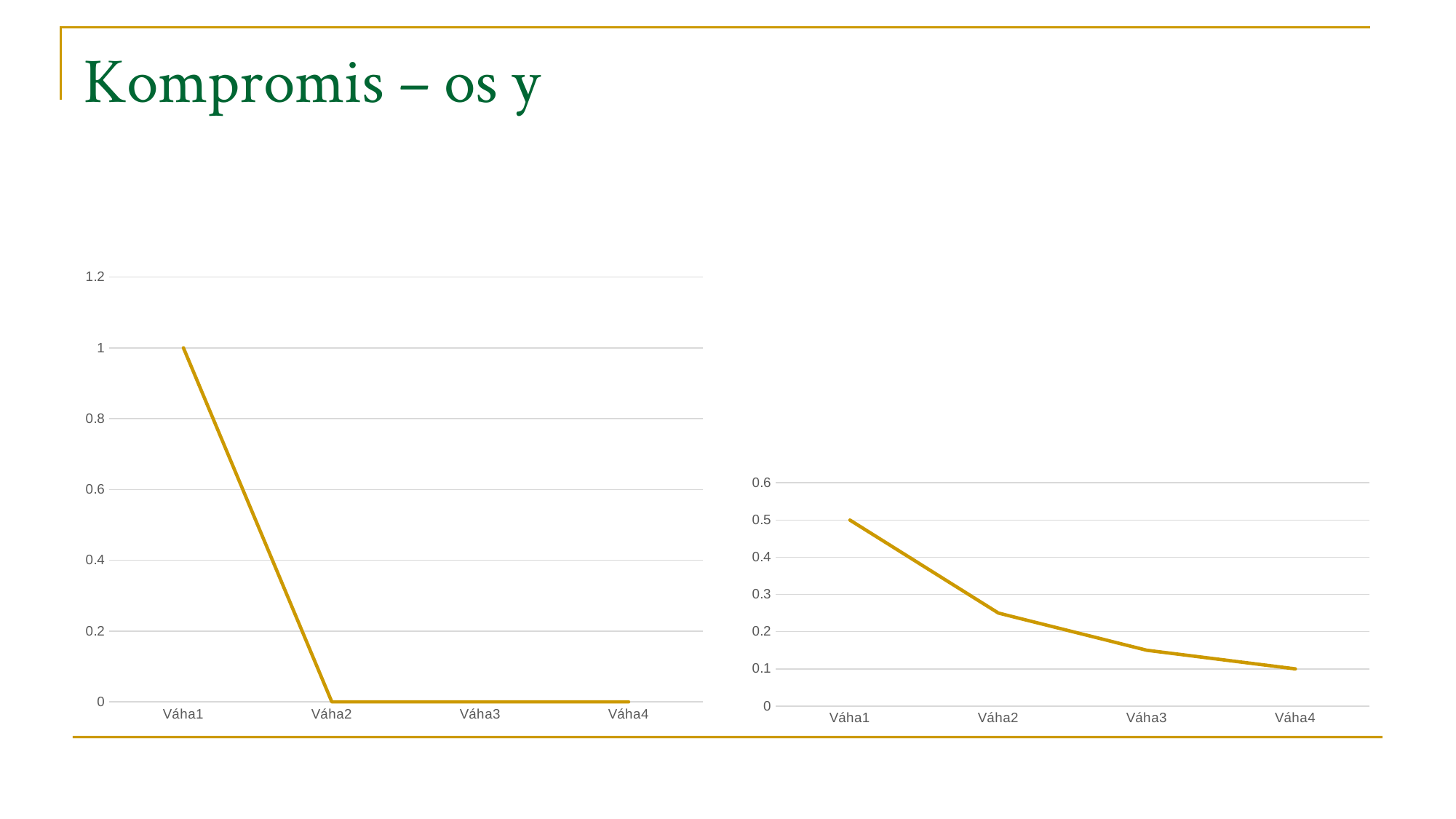

# Kompromis – os y

### Chart

| Category |  |
|---|---|
| Váha1 | 1.0 |
| Váha2 | 0.0 |
| Váha3 | 0.0 |
| Váha4 | 0.0 |

### Chart

| Category |  |
|---|---|
| Váha1 | 0.5 |
| Váha2 | 0.25 |
| Váha3 | 0.15 |
| Váha4 | 0.1 |